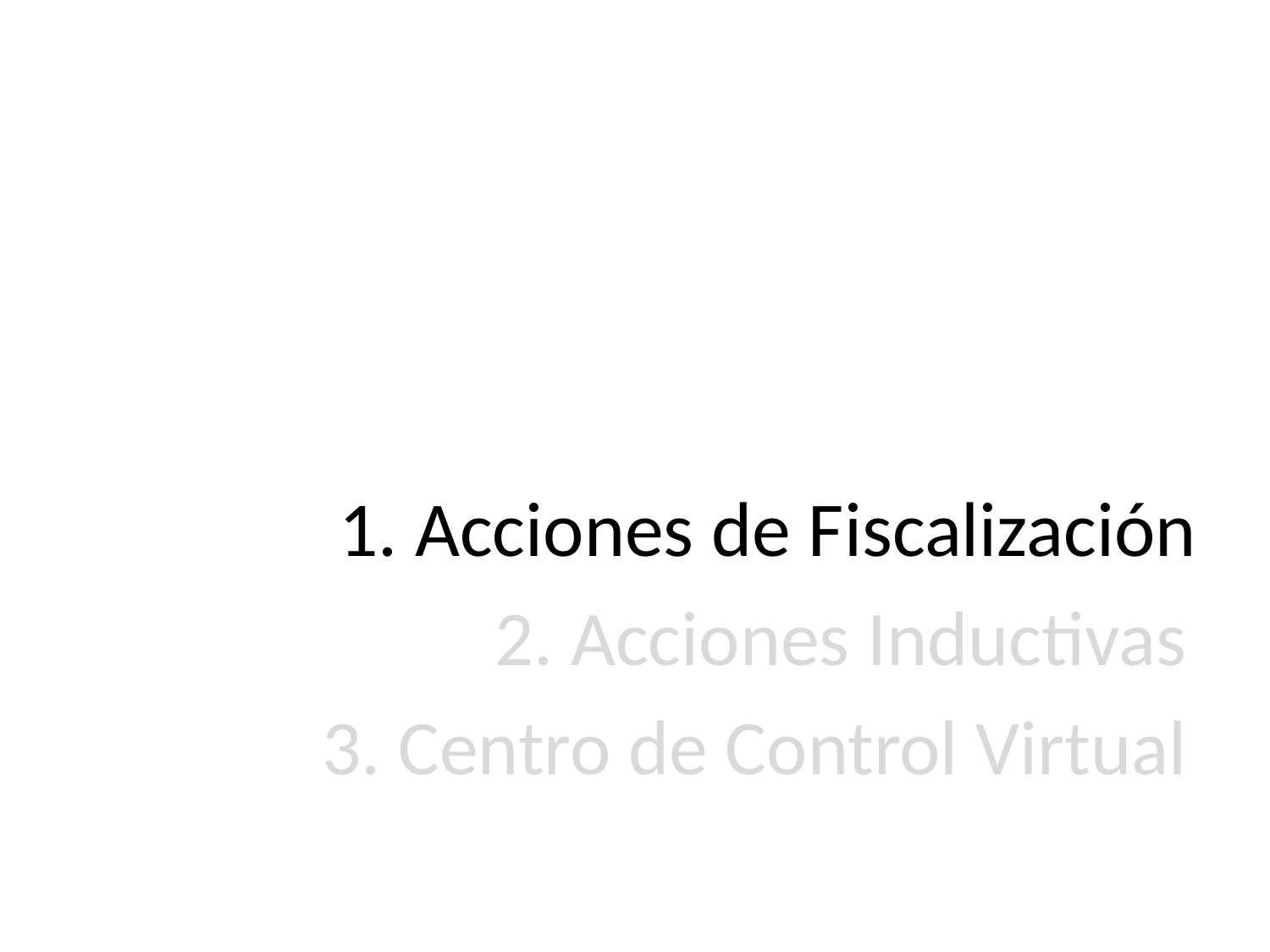

1. Acciones de Fiscalización
# 2. Acciones Inductivas
3. Centro de Control Virtual